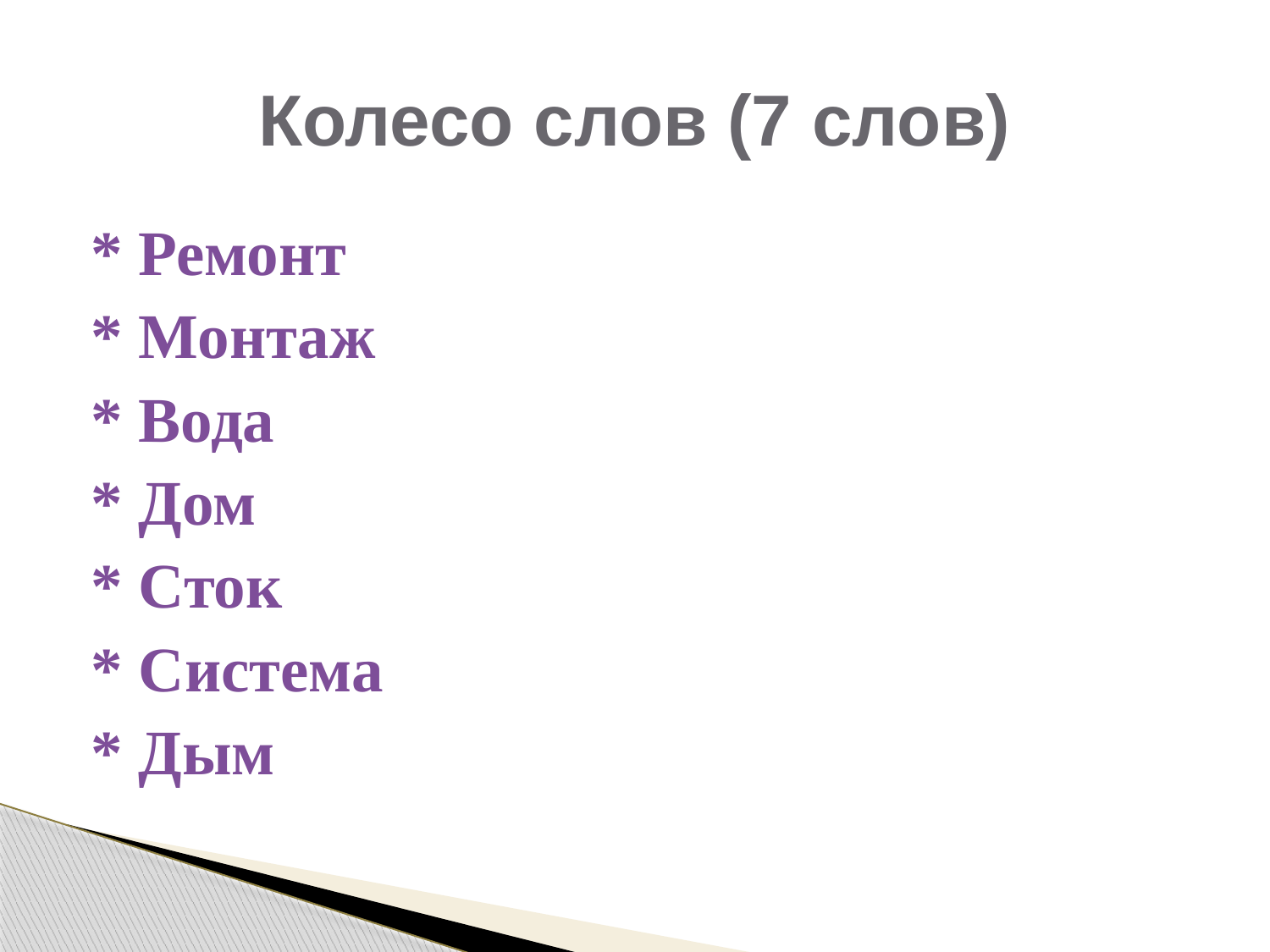

# Колесо слов (7 слов)
* Ремонт
* Монтаж
* Вода
* Дом
* Сток
* Система
* Дым